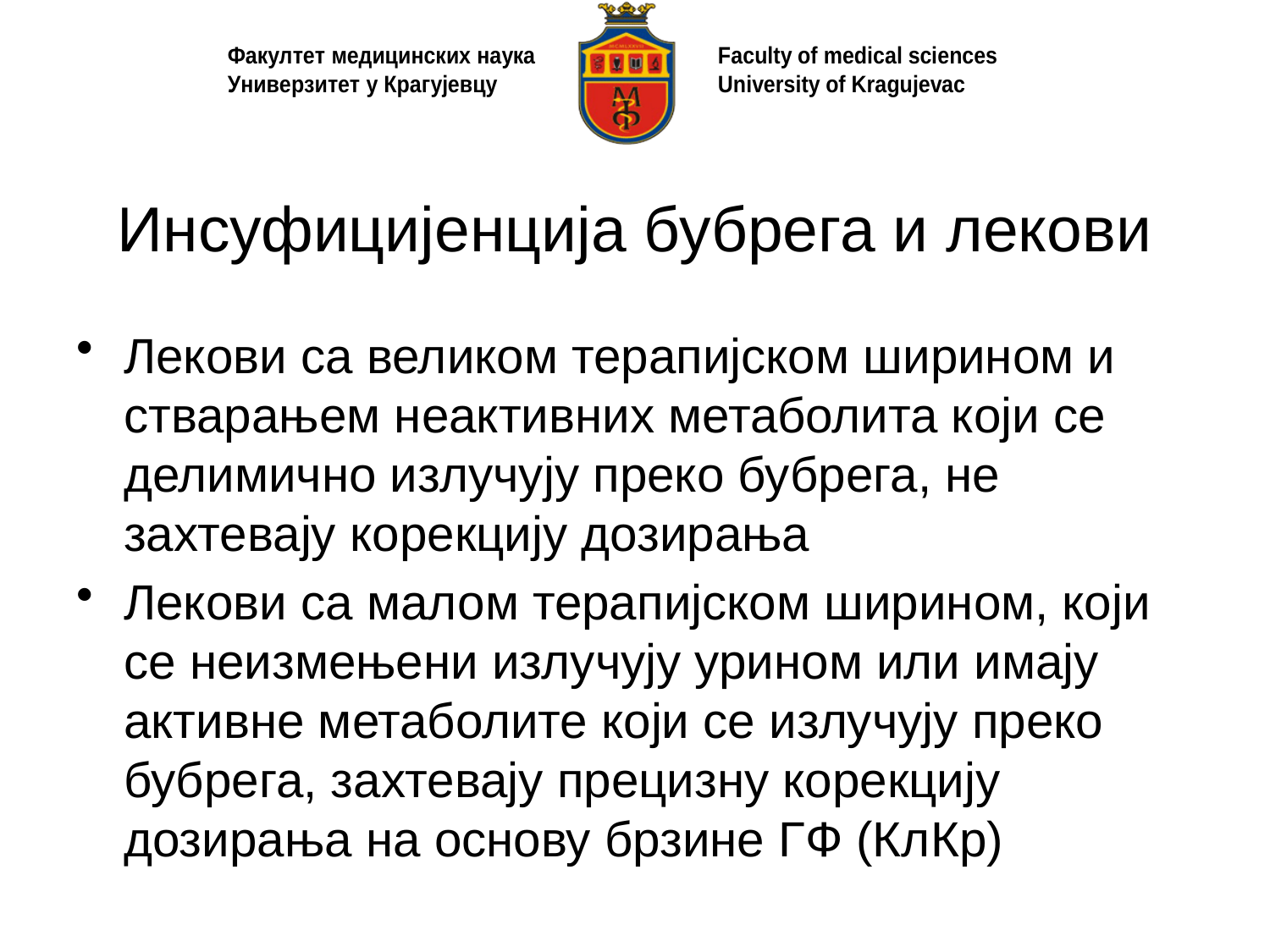

# Инсуфицијенција бубрега и лекови
Лекови са великом терапијском ширином и стварањем неактивних метаболита који се делимично излучују преко бубрега, не захтевају корекцију дозирања
Лекови са малом терапијском ширином, који се неизмењени излучују урином или имају активне метаболите који се излучују преко бубрега, захтевају прецизну корекцију дозирања на основу брзине ГФ (КлКр)